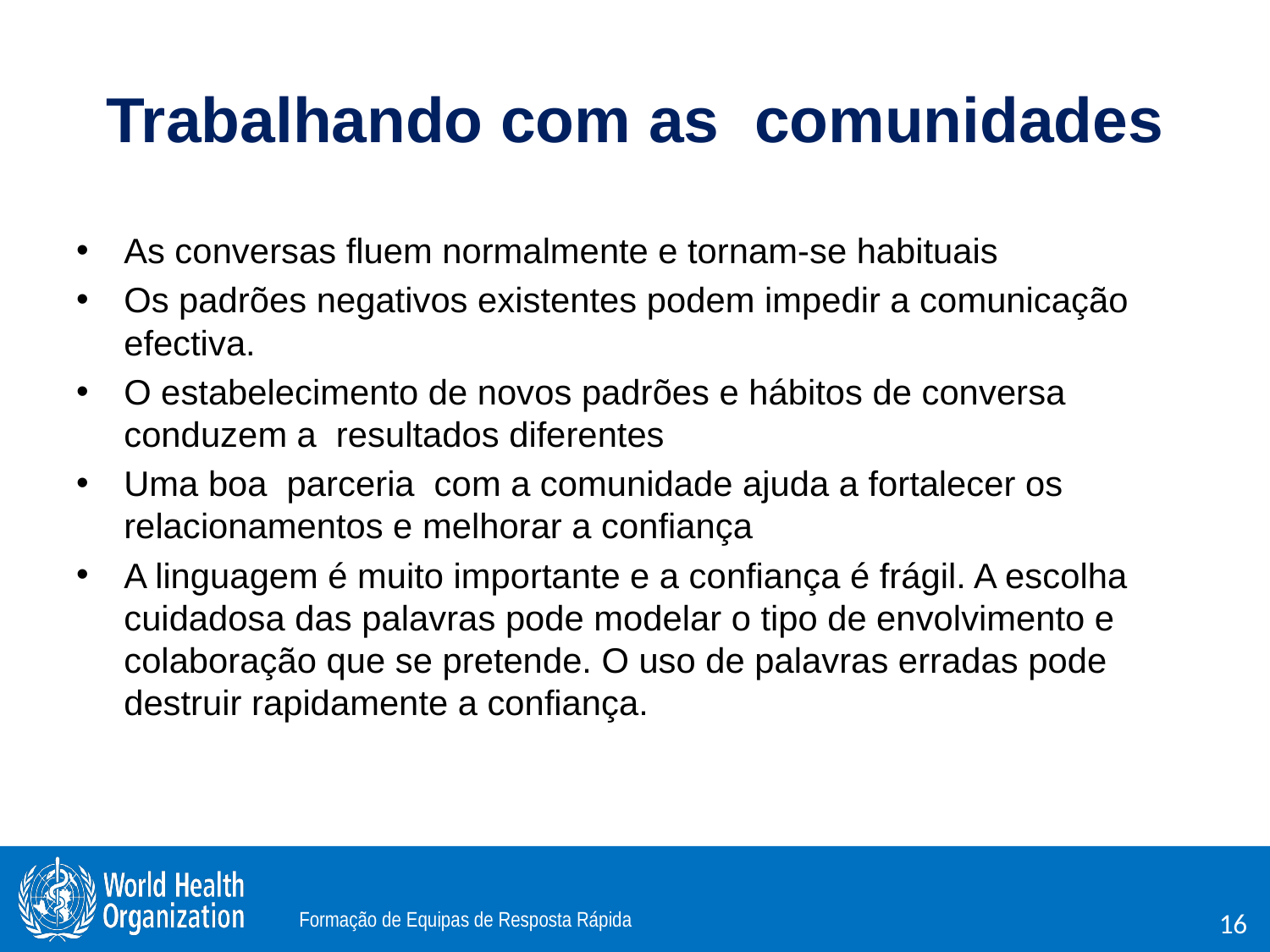

# Trabalhando com as  comunidades
As conversas fluem normalmente e tornam-se habituais
Os padrões negativos existentes podem impedir a comunicação efectiva.
O estabelecimento de novos padrões e hábitos de conversa conduzem a  resultados diferentes
Uma boa  parceria  com a comunidade ajuda a fortalecer os relacionamentos e melhorar a confiança
A linguagem é muito importante e a confiança é frágil. A escolha cuidadosa das palavras pode modelar o tipo de envolvimento e colaboração que se pretende. O uso de palavras erradas pode destruir rapidamente a confiança.